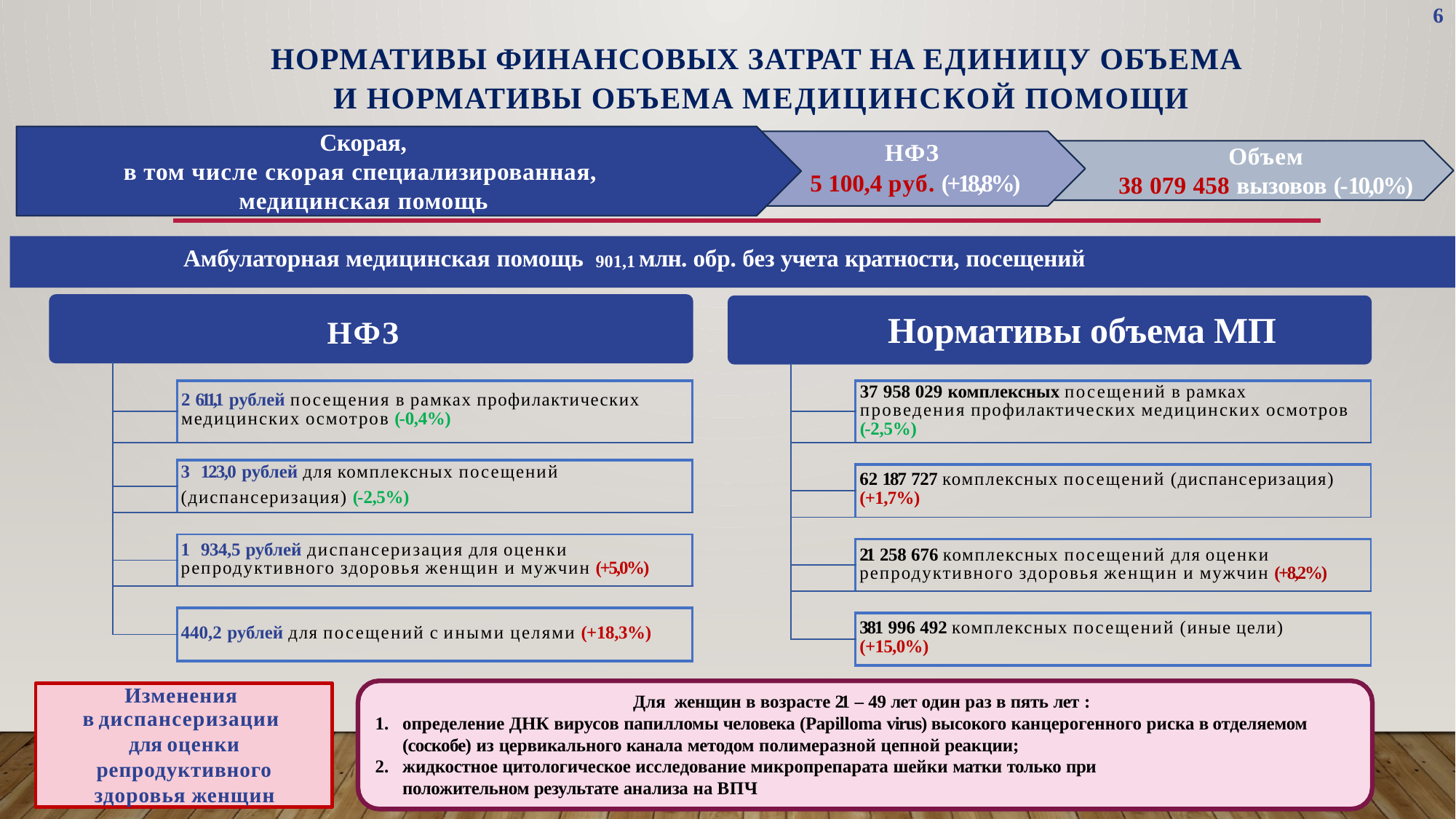

6
# Нормативы финансовых затрат на единицу объема и нормативы объема медицинской помощи
Скорая,
в том числе скорая специализированная,
медицинская помощь

НФЗ
5 100,4 руб. (+18,8%)
Объем
38 079 458 вызовов (-10,0%)

Амбулаторная медицинская помощь 901,1 млн. обр. без учета кратности, посещений

НФЗ

Нормативы объема МП
|  |  |
| --- | --- |
|  | 2 611,1 рублей посещения в рамках профилактических медицинских осмотров (-0,4%) |
|  |  |
|  |  |
|  | 3 123,0 рублей для комплексных посещений (диспансеризация) (-2,5%) |
|  |  |
|  |  |
|  | 1 934,5 рублей диспансеризация для оценки репродуктивного здоровья женщин и мужчин (+5,0%) |
|  |  |
|  |  |
|  | 440,2 рублей для посещений с иными целями (+18,3%) |
|  |  |
|  |  |
| --- | --- |
|  | 37 958 029 комплексных посещений в рамках проведения профилактических медицинских осмотров (-2,5%) |
|  |  |
|  |  |
|  | 62 187 727 комплексных посещений (диспансеризация) (+1,7%) |
|  |  |
|  |  |
|  | 21 258 676 комплексных посещений для оценки репродуктивного здоровья женщин и мужчин (+8,2%) |
|  |  |
|  |  |
|  | 381 996 492 комплексных посещений (иные цели) (+15,0%) |
|  |  |

Изменения
в диспансеризации
для оценки репродуктивного здоровья женщин
Для женщин в возрасте 21 – 49 лет один раз в пять лет :
определение ДНК вирусов папилломы человека (Papilloma virus) высокого канцерогенного риска в отделяемом (соскобе) из цервикального канала методом полимеразной цепной реакции;
жидкостное цитологическое исследование микропрепарата шейки матки только при положительном результате анализа на ВПЧ